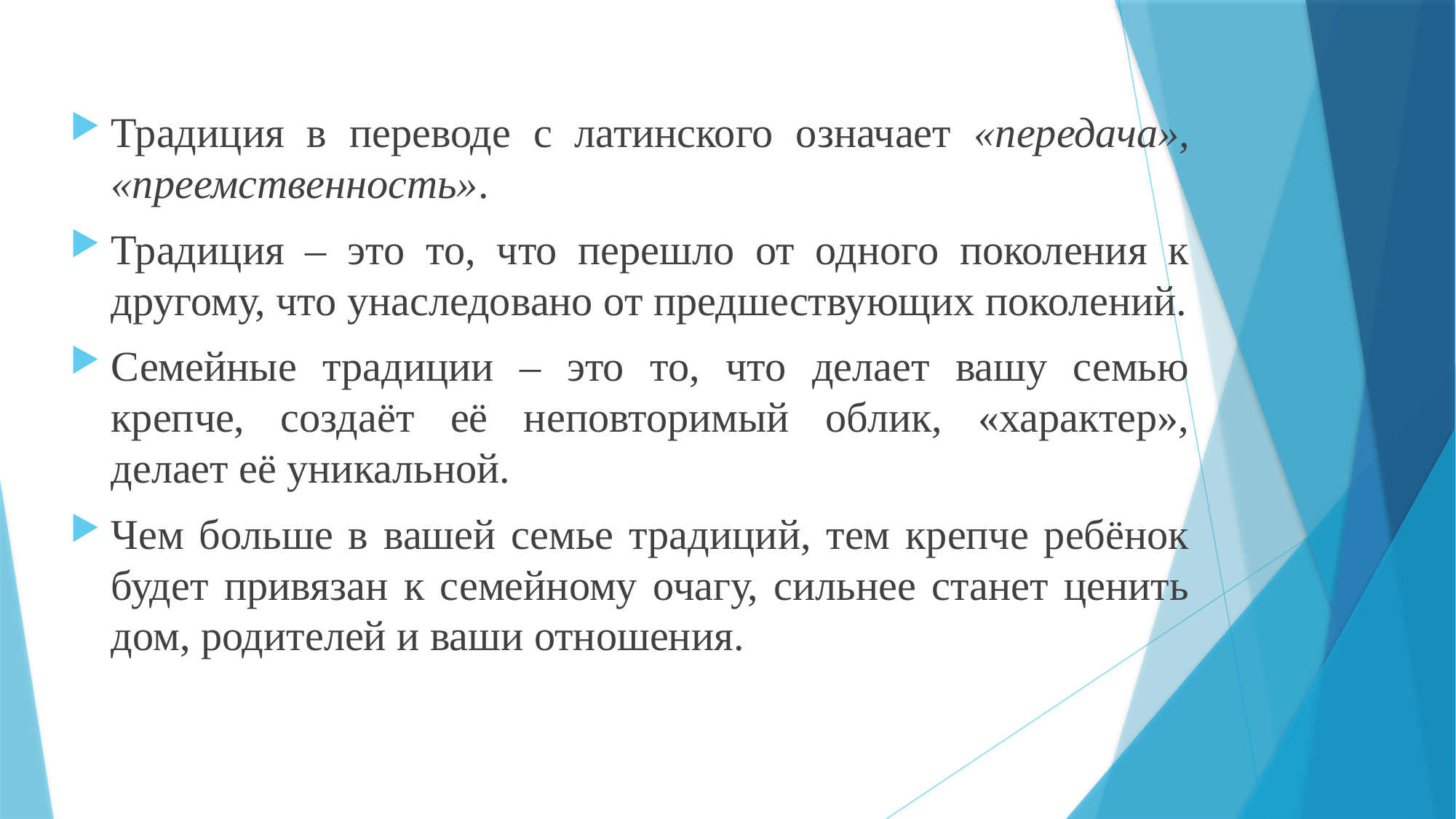

Традиция в переводе с латинского означает «передача», «преемственность».
Традиция – это то, что перешло от одного поколения к другому, что унаследовано от предшествующих поколений.
Семейные традиции – это то, что делает вашу семью крепче, создаёт её неповторимый облик, «характер», делает её уникальной.
Чем больше в вашей семье традиций, тем крепче ребёнок будет привязан к семейному очагу, сильнее станет ценить дом, родителей и ваши отношения.